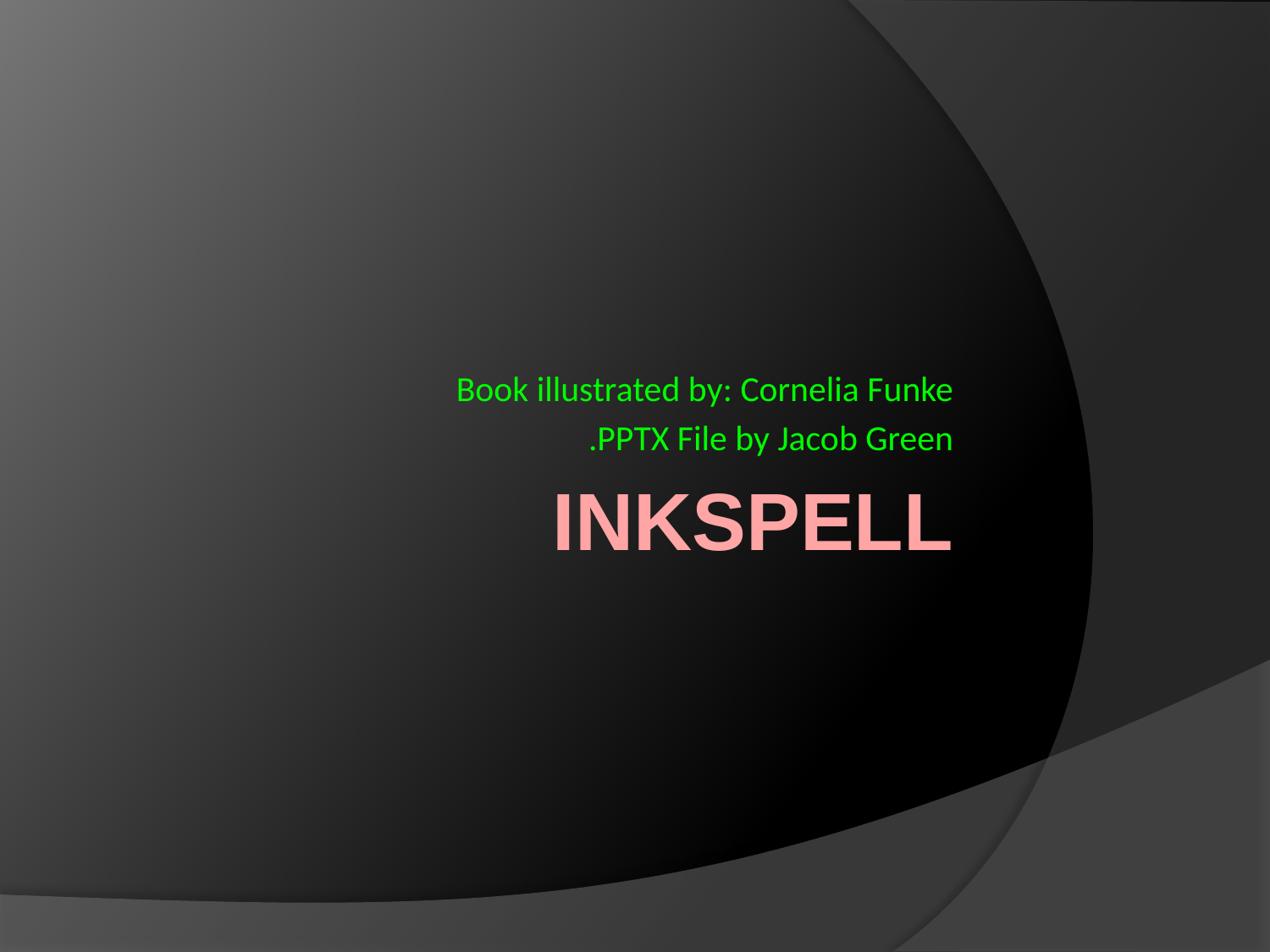

Book illustrated by: Cornelia Funke
.PPTX File by Jacob Green
# Inkspell